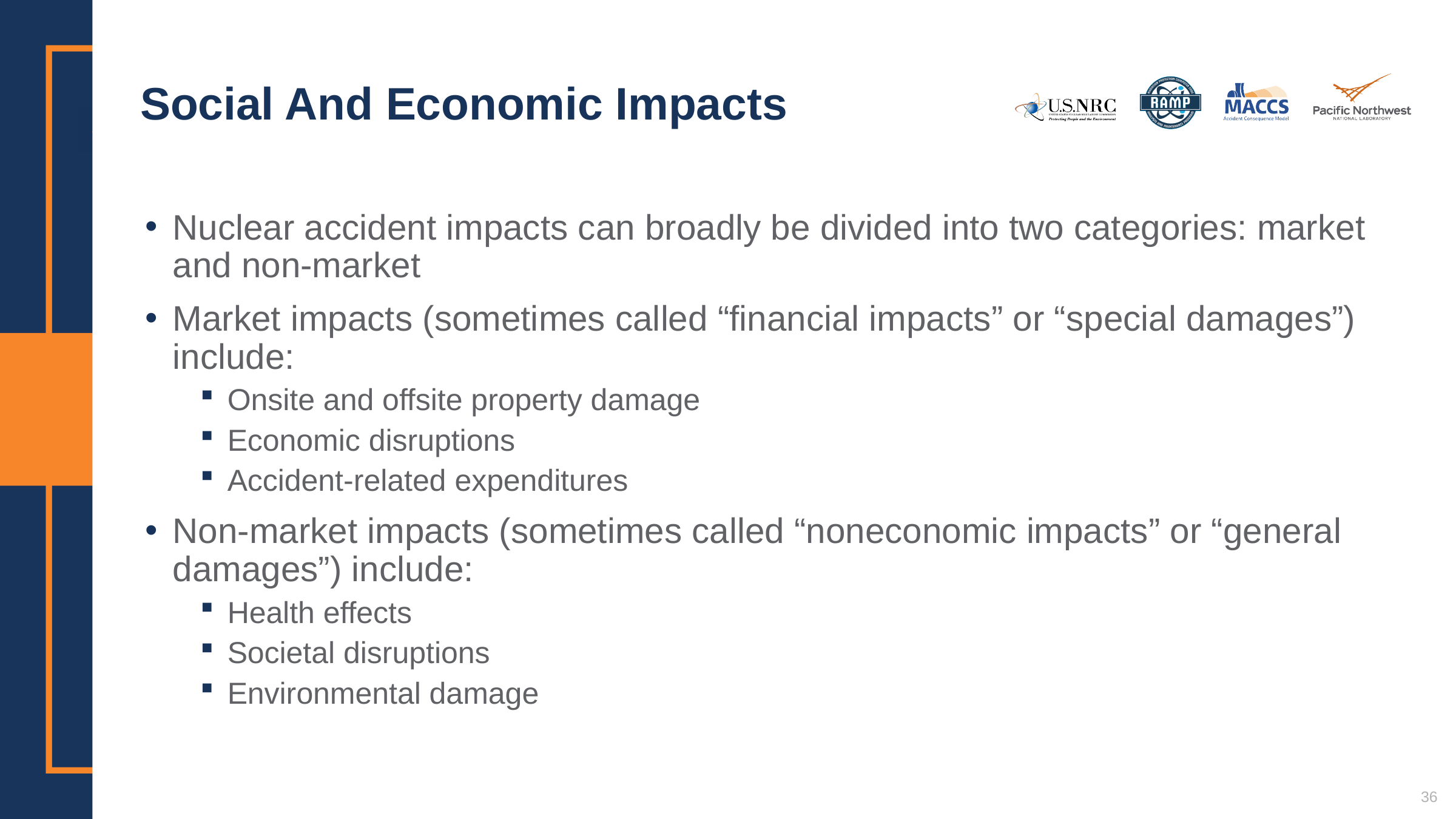

# Social And Economic Impacts
Nuclear accident impacts can broadly be divided into two categories: market and non-market
Market impacts (sometimes called “financial impacts” or “special damages”) include:
Onsite and offsite property damage
Economic disruptions
Accident-related expenditures
Non-market impacts (sometimes called “noneconomic impacts” or “general damages”) include:
Health effects
Societal disruptions
Environmental damage
36